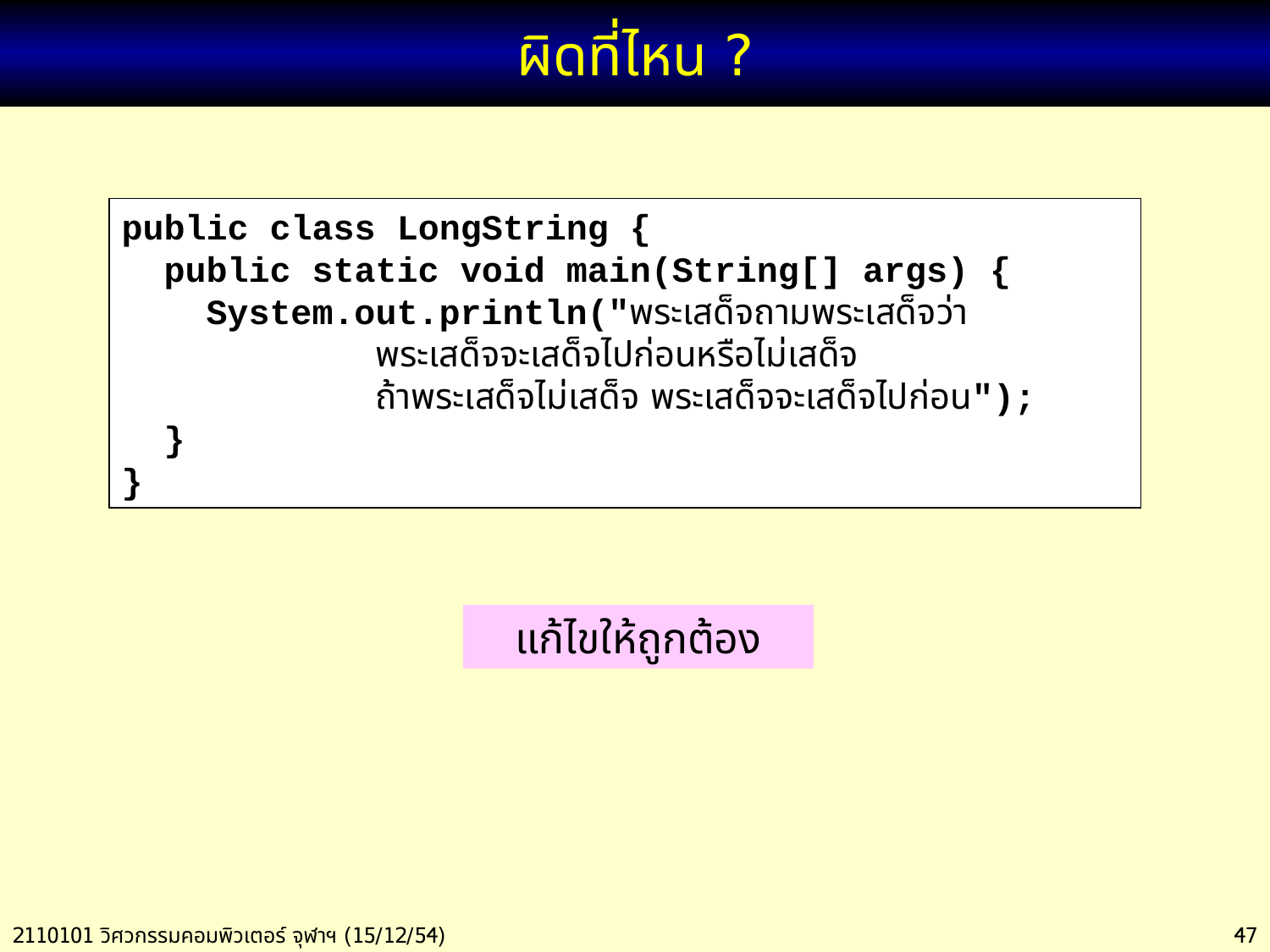

# ผิดที่ไหน ?
public class LongString {
  public static void main(String[] args) {
    System.out.println("พระเสด็จถามพระเสด็จว่า
		พระเสด็จจะเสด็จไปก่อนหรือไม่เสด็จ
          		ถ้าพระเสด็จไม่เสด็จ พระเสด็จจะเสด็จไปก่อน");
  }
}
แก้ไขให้ถูกต้อง